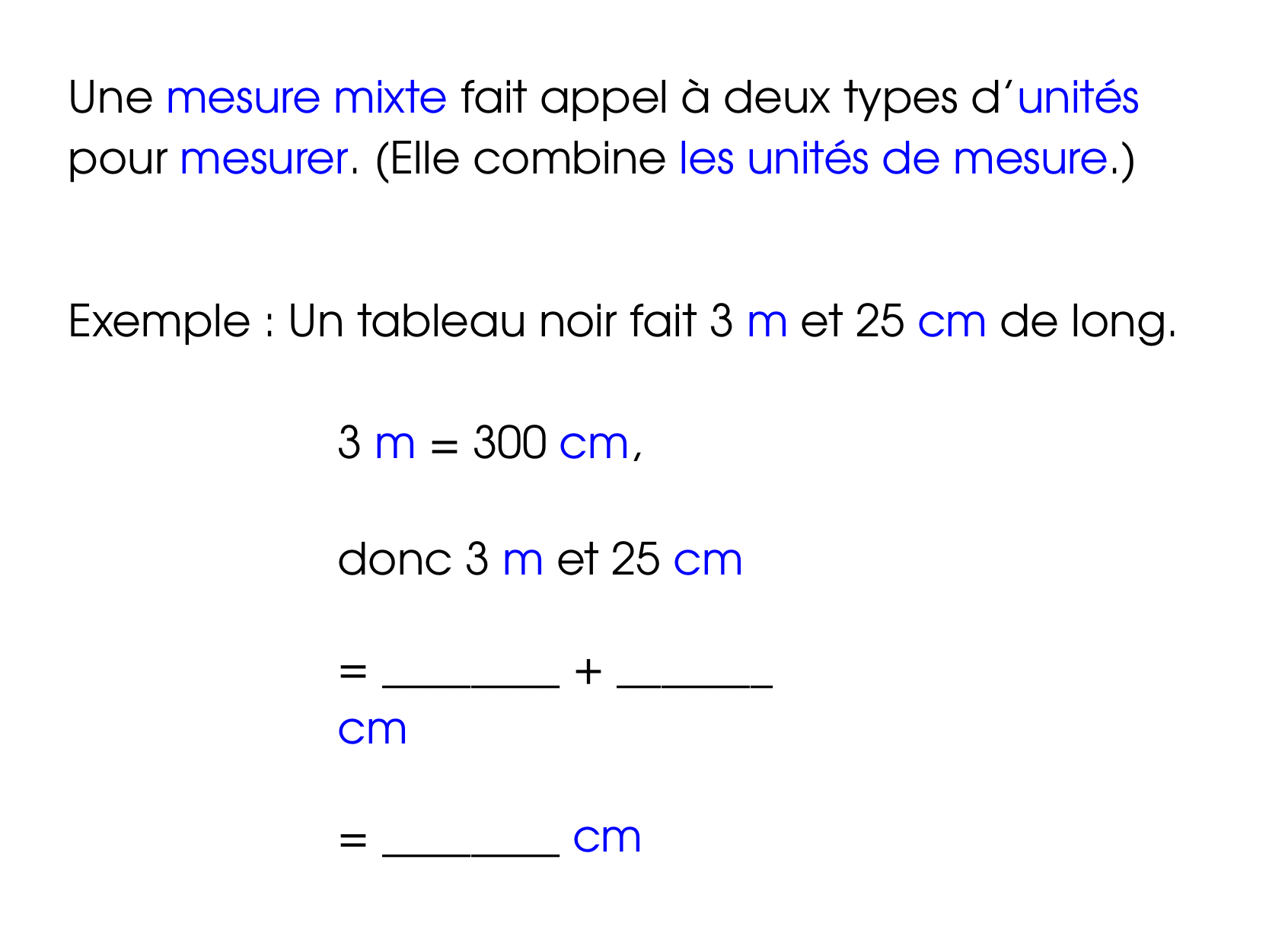

Une mesure mixte fait appel à deux types d’unités
pour mesurer. (Elle combine les unités de mesure.)
Exemple : Un tableau noir fait 3 m et 25 cm de long.
3 m = 300 cm,
donc 3 m et 25 cm
= ________ + _______ cm
= ________ cm